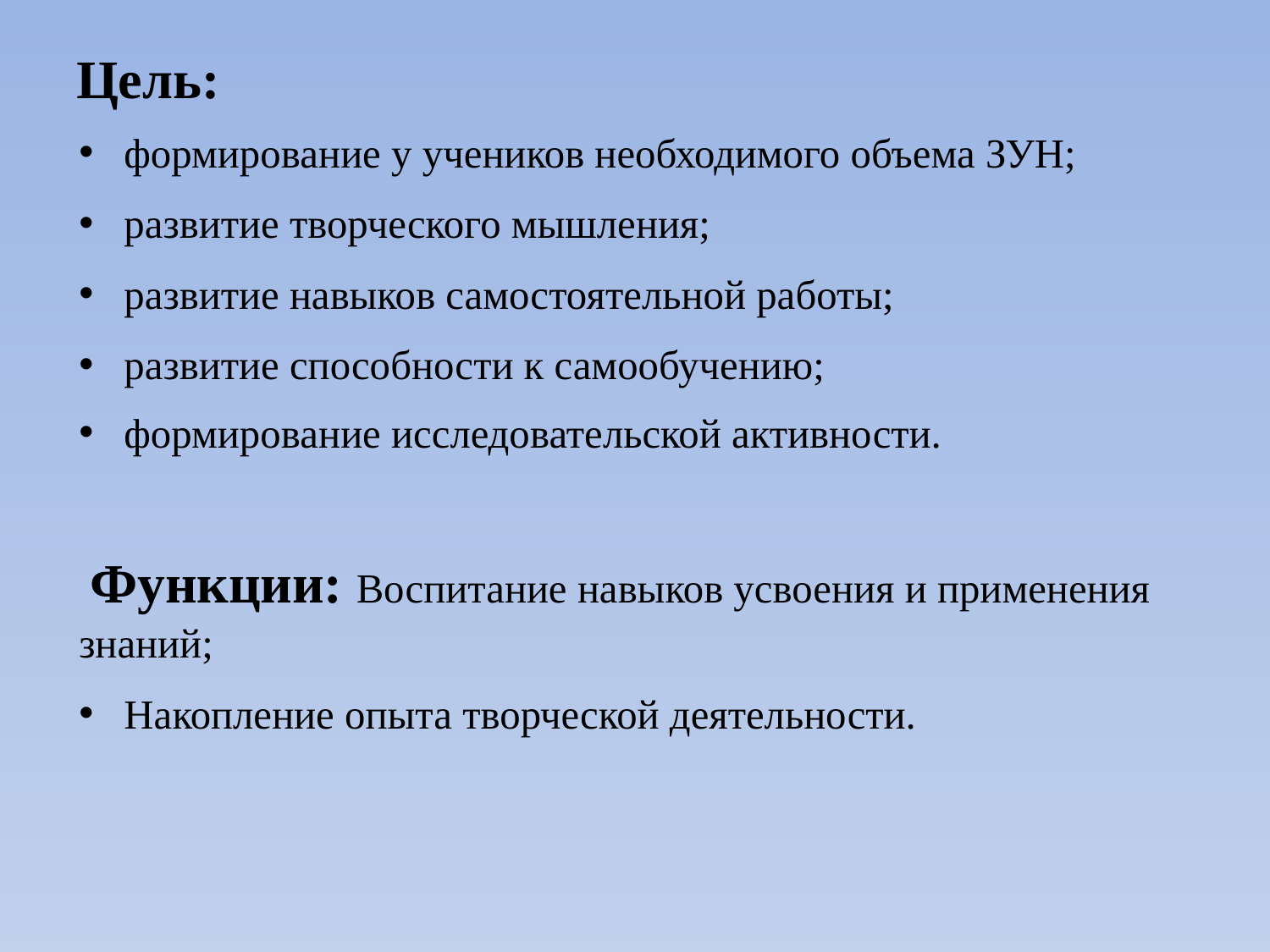

# Цель:
формирование у учеников необходимого объема ЗУН;
развитие творческого мышления;
развитие навыков самостоятельной работы;
развитие способности к самообучению;
формирование исследовательской активности.

 Функции: Воспитание навыков усвоения и применения знаний;
Накопление опыта творческой деятельности.